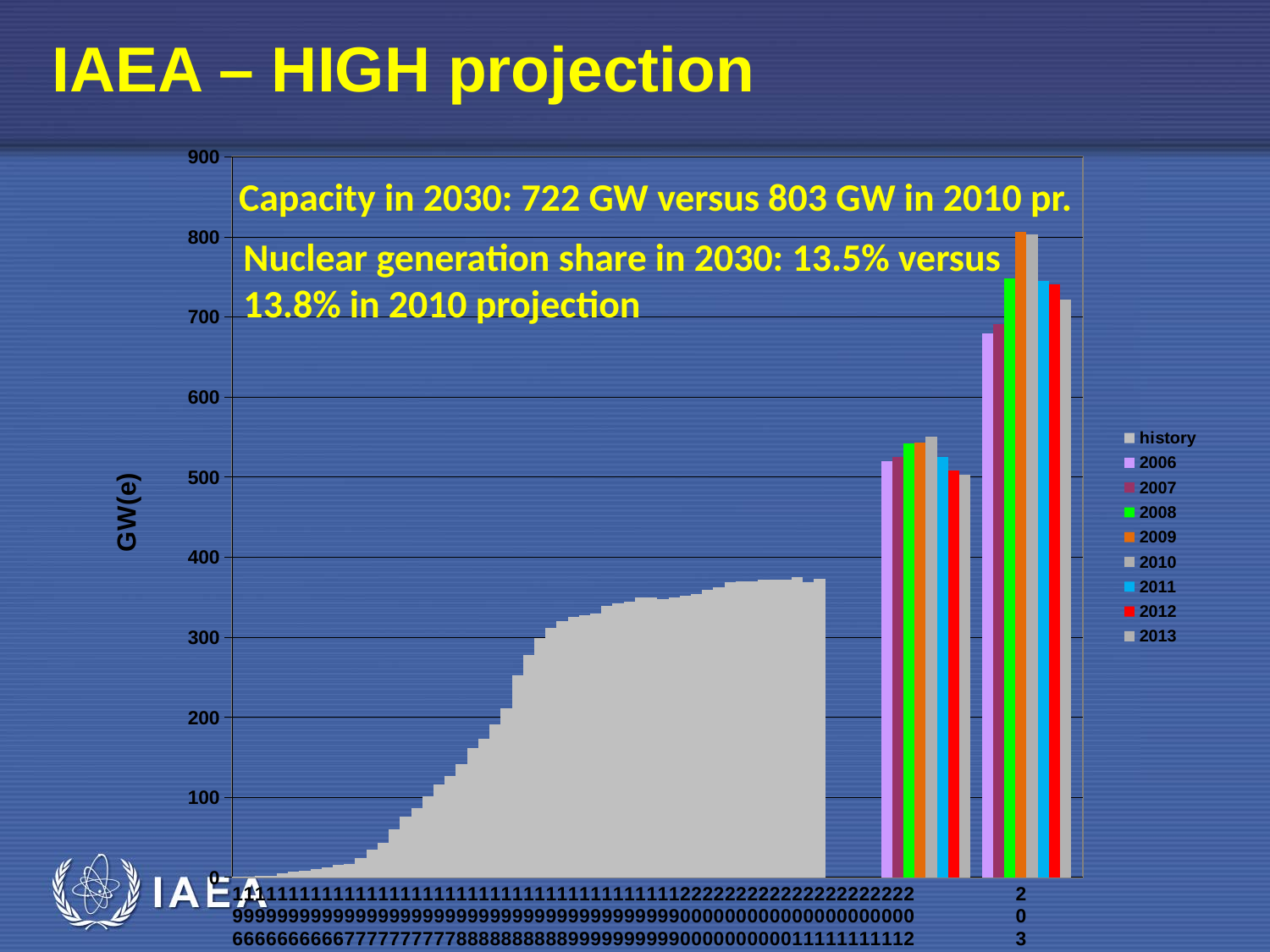

# IAEA – HIGH projection

[unsupported chart]

Capacity in 2030: 722 GW versus 803 GW in 2010 pr.
Nuclear generation share in 2030: 13.5% versus
13.8% in 2010 projection